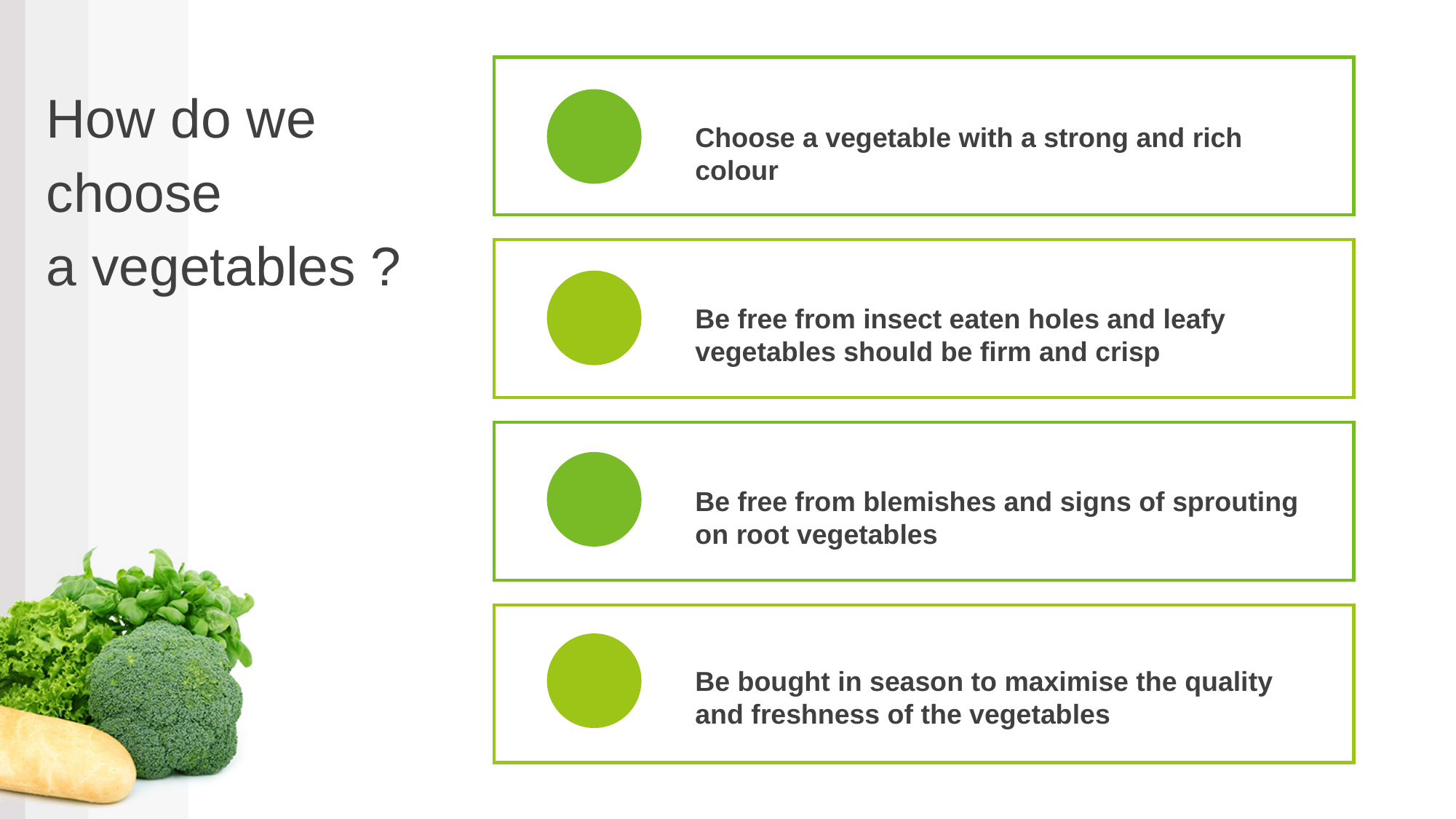

How do we
choose
a vegetables ?

Choose a vegetable with a strong and rich colour

Be free from insect eaten holes and leafy vegetables should be firm and crisp

Be free from blemishes and signs of sprouting on root vegetables

Be bought in season to maximise the quality and freshness of the vegetables